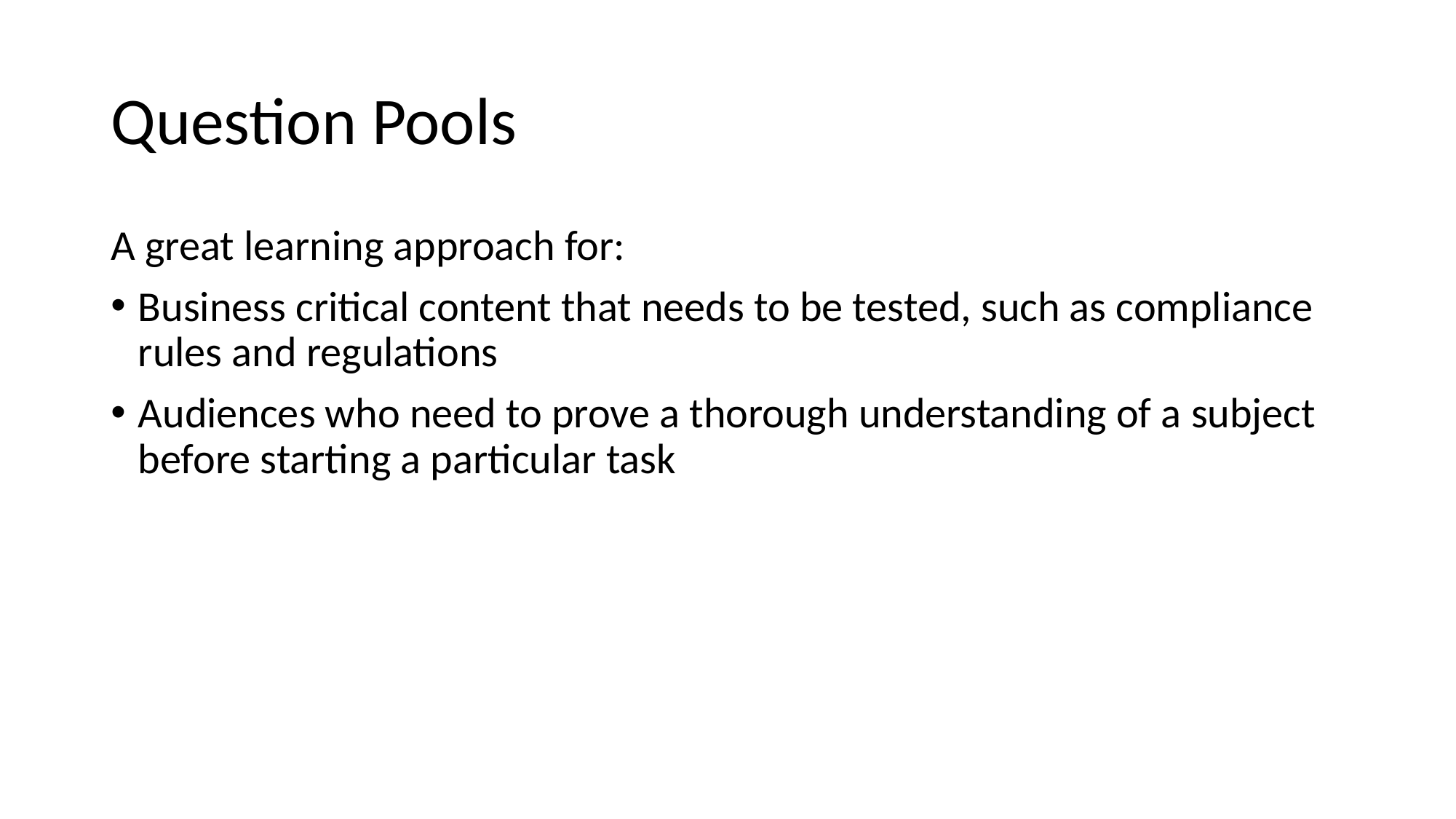

# Question Pools
A great learning approach for:
Business critical content that needs to be tested, such as compliance rules and regulations
Audiences who need to prove a thorough understanding of a subject before starting a particular task